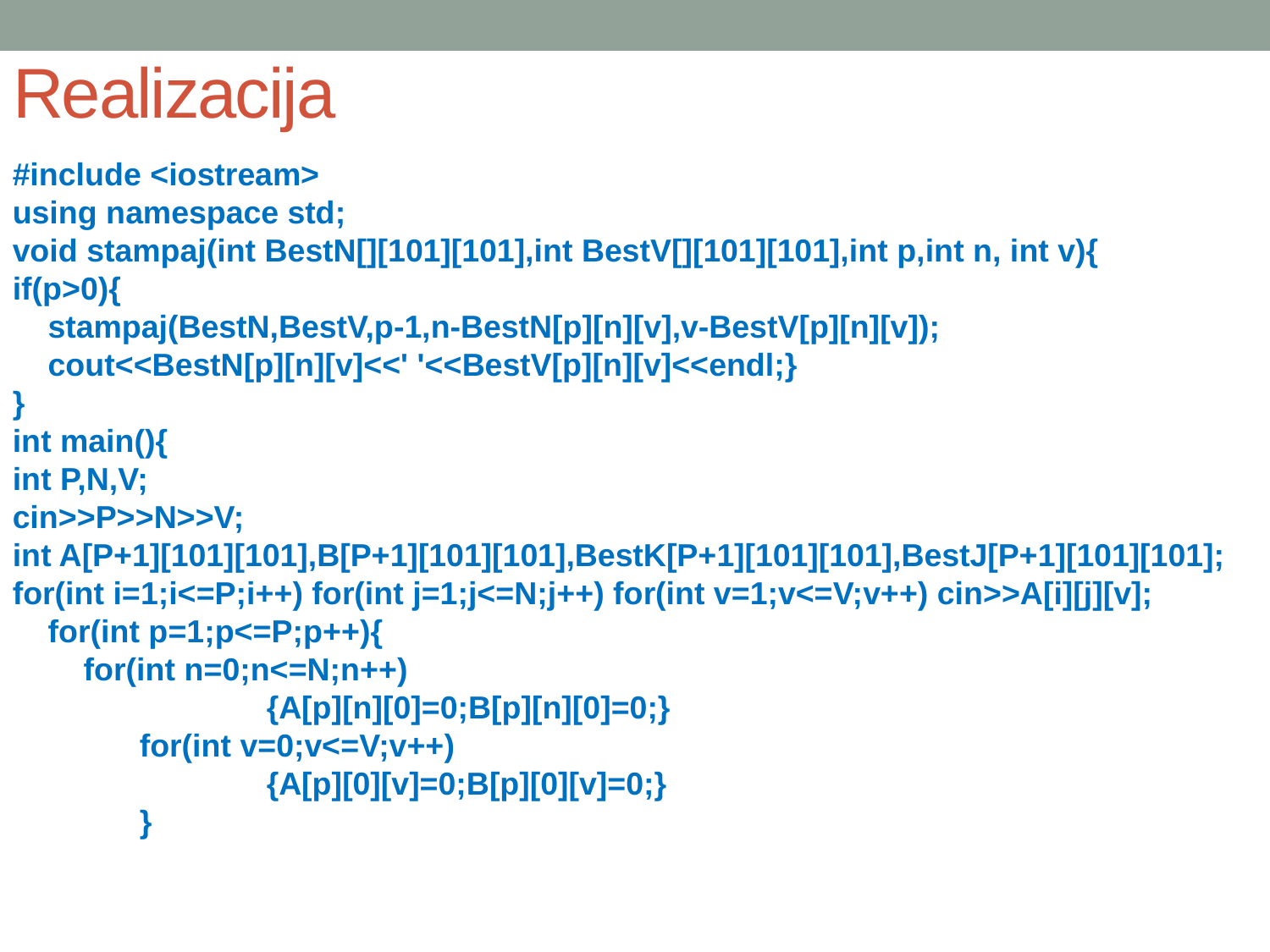

# Realizacija
#include <iostream>
using namespace std;
void stampaj(int BestN[][101][101],int BestV[][101][101],int p,int n, int v){
if(p>0){
    stampaj(BestN,BestV,p-1,n-BestN[p][n][v],v-BestV[p][n][v]);
    cout<<BestN[p][n][v]<<' '<<BestV[p][n][v]<<endl;}
}
int main(){
int P,N,V;
cin>>P>>N>>V;
int A[P+1][101][101],B[P+1][101][101],BestK[P+1][101][101],BestJ[P+1][101][101];
for(int i=1;i<=P;i++) for(int j=1;j<=N;j++) for(int v=1;v<=V;v++) cin>>A[i][j][v];
    for(int p=1;p<=P;p++){
        for(int n=0;n<=N;n++)
		{A[p][n][0]=0;B[p][n][0]=0;}
	for(int v=0;v<=V;v++)
		{A[p][0][v]=0;B[p][0][v]=0;}
	}